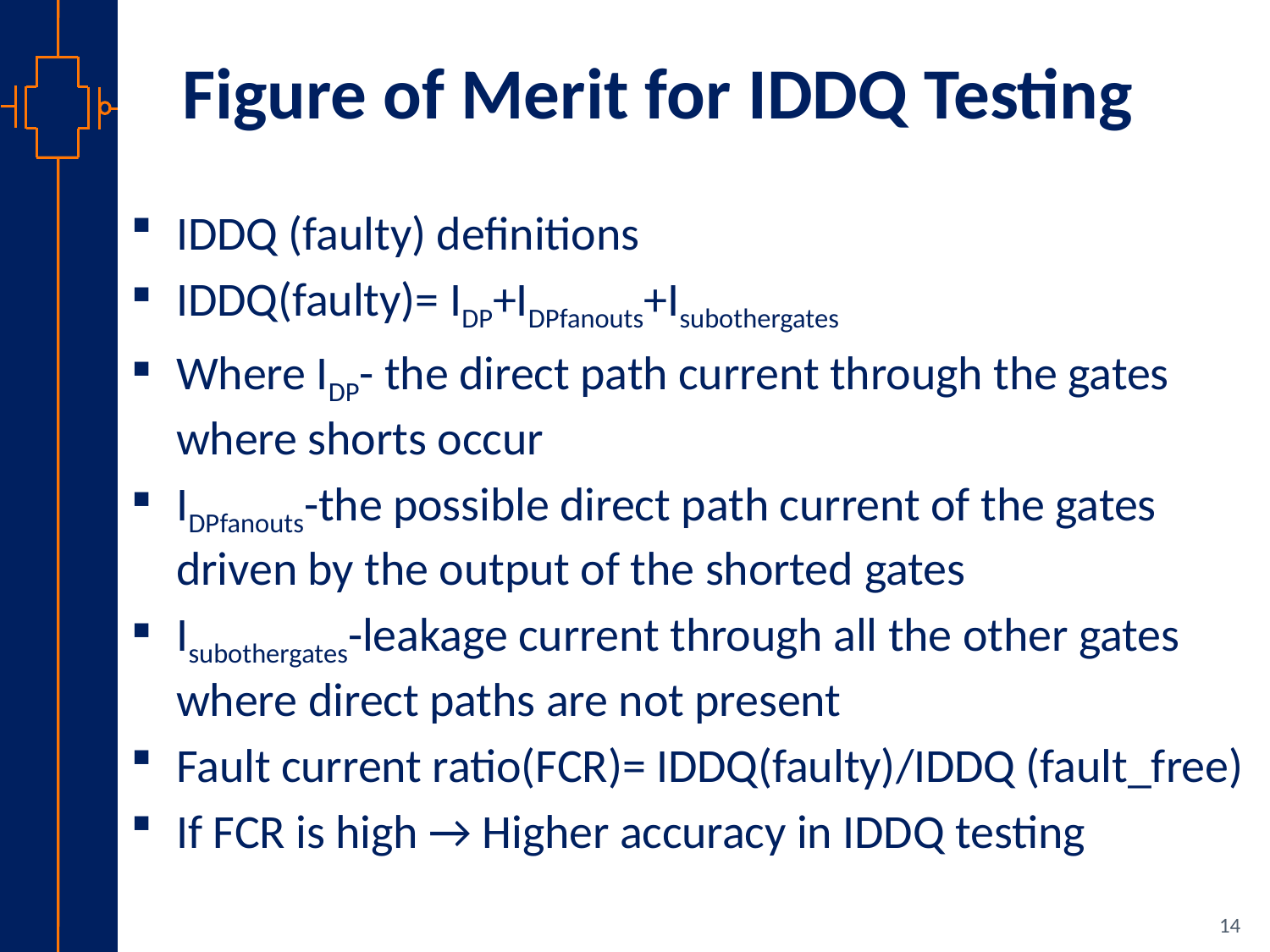

# Figure of Merit for IDDQ Testing
IDDQ (faulty) definitions
IDDQ(faulty)= IDP+IDPfanouts+Isubothergates
Where IDP- the direct path current through the gates where shorts occur
IDPfanouts-the possible direct path current of the gates driven by the output of the shorted gates
Isubothergates-leakage current through all the other gates where direct paths are not present
Fault current ratio(FCR)= IDDQ(faulty)/IDDQ (fault_free)
If FCR is high → Higher accuracy in IDDQ testing

14